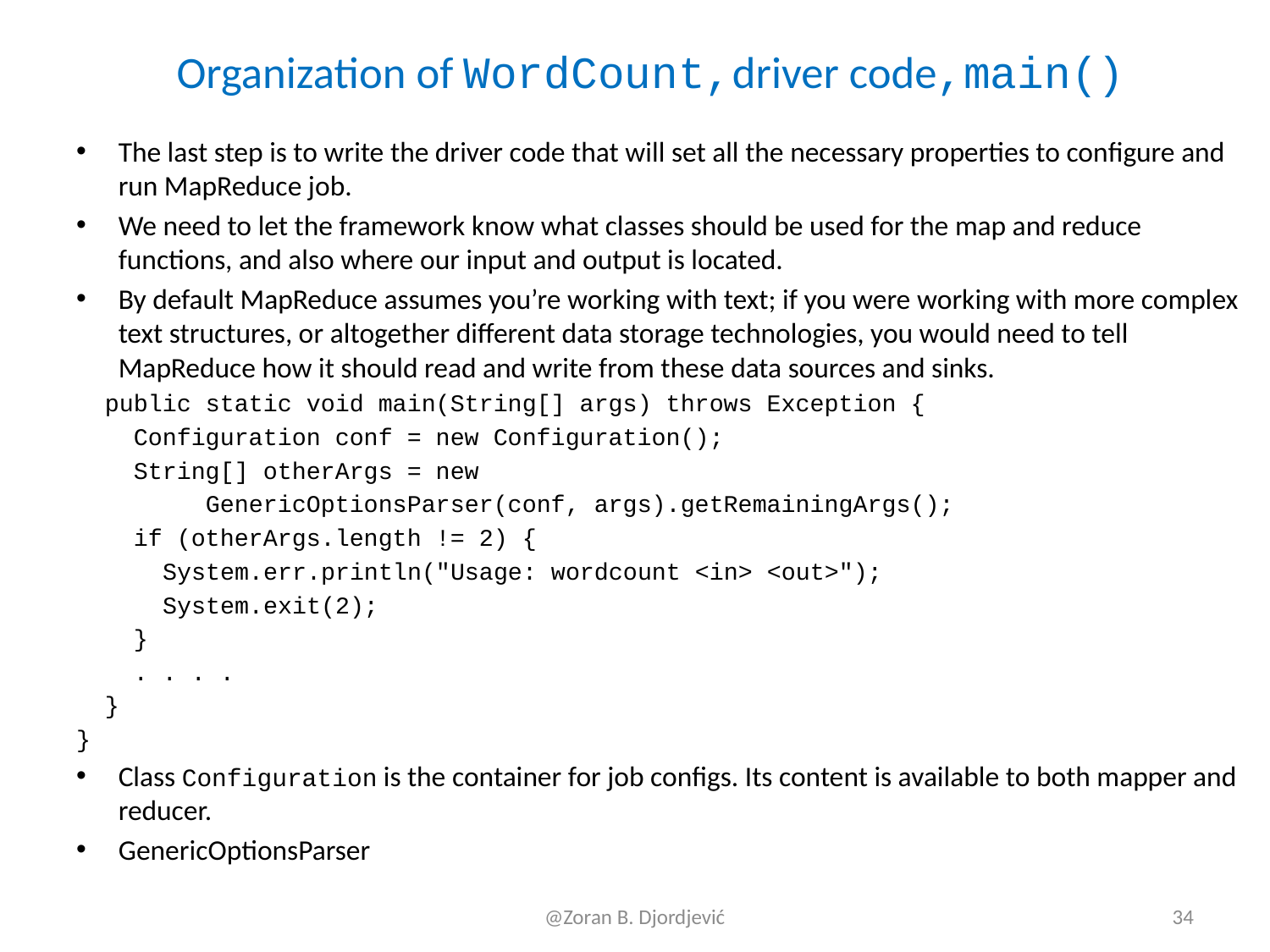

# Organization of WordCount,driver code,main()
The last step is to write the driver code that will set all the necessary properties to configure and run MapReduce job.
We need to let the framework know what classes should be used for the map and reduce functions, and also where our input and output is located.
By default MapReduce assumes you’re working with text; if you were working with more complex text structures, or altogether different data storage technologies, you would need to tell MapReduce how it should read and write from these data sources and sinks.
  public static void main(String[] args) throws Exception {
    Configuration conf = new Configuration();
    String[] otherArgs = new
         GenericOptionsParser(conf, args).getRemainingArgs();
    if (otherArgs.length != 2) {
      System.err.println("Usage: wordcount <in> <out>");
      System.exit(2);
    }
    . . . .
  }
}
Class Configuration is the container for job configs. Its content is available to both mapper and reducer.
GenericOptionsParser
@Zoran B. Djordjević
34